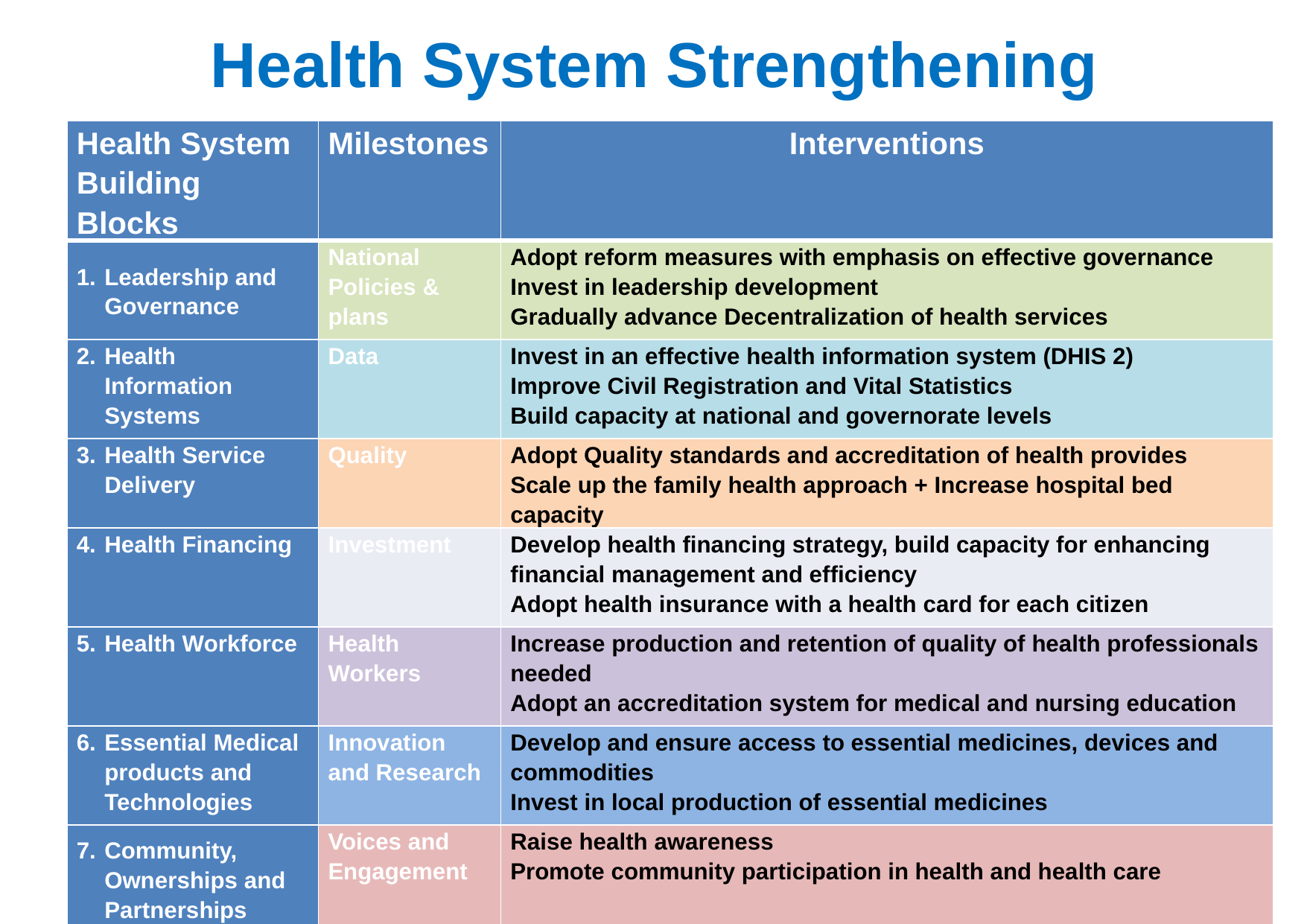

# Health System Strengthening
| Health System Building Blocks | Milestones | Interventions |
| --- | --- | --- |
| Leadership and Governance | National Policies & plans | Adopt reform measures with emphasis on effective governance Invest in leadership development Gradually advance Decentralization of health services |
| Health Information Systems | Data | Invest in an effective health information system (DHIS 2) Improve Civil Registration and Vital Statistics Build capacity at national and governorate levels |
| Health Service Delivery | Quality | Adopt Quality standards and accreditation of health provides Scale up the family health approach + Increase hospital bed capacity |
| Health Financing | Investment | Develop health financing strategy, build capacity for enhancing financial management and efficiency Adopt health insurance with a health card for each citizen |
| Health Workforce | Health Workers | Increase production and retention of quality of health professionals needed Adopt an accreditation system for medical and nursing education |
| Essential Medical products and Technologies | Innovation and Research | Develop and ensure access to essential medicines, devices and commodities Invest in local production of essential medicines |
| Community, Ownerships and Partnerships | Voices and Engagement | Raise health awareness Promote community participation in health and health care |